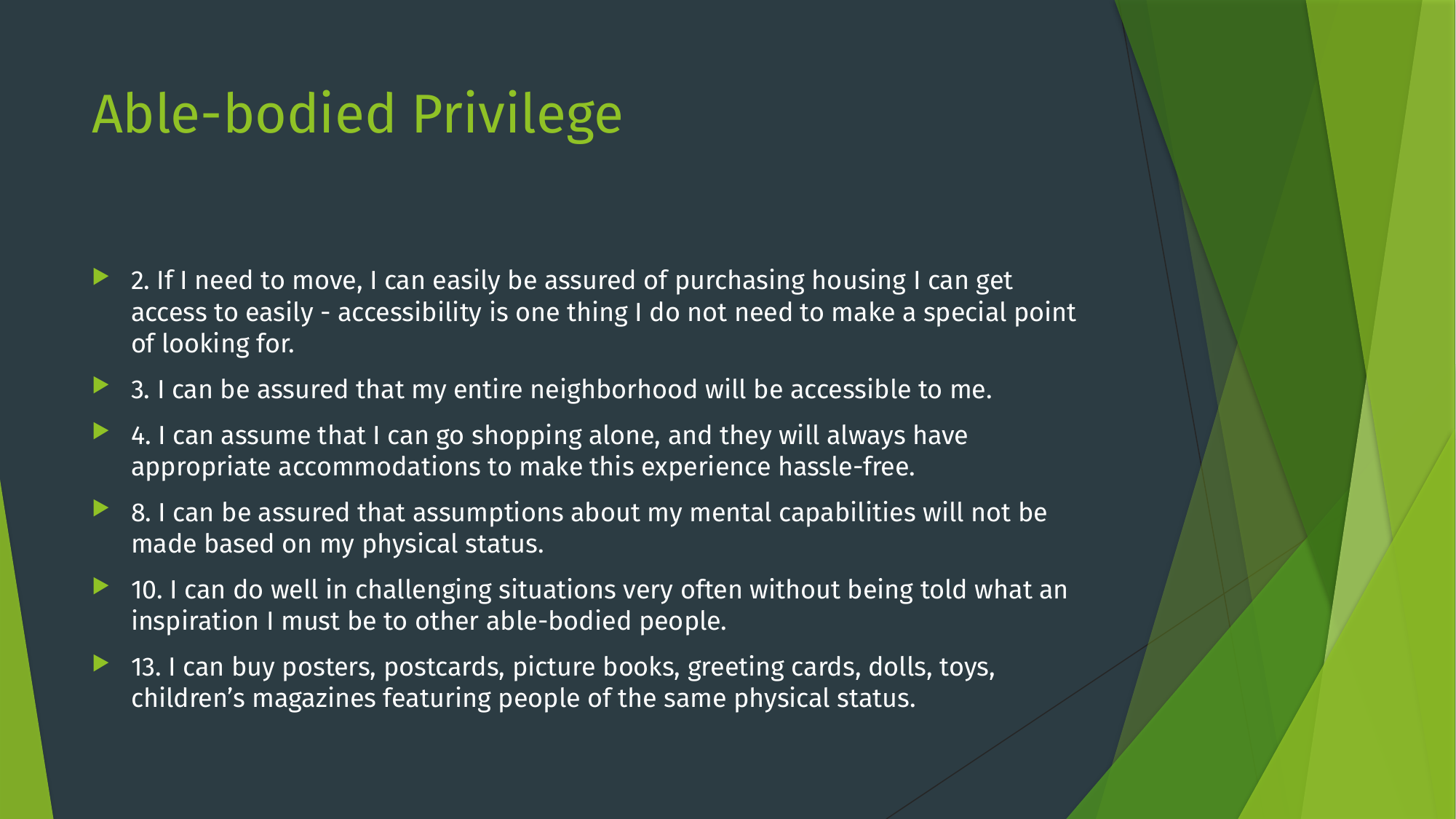

# Able-bodied Privilege
2. If I need to move, I can easily be assured of purchasing housing I can get access to easily - accessibility is one thing I do not need to make a special point of looking for.
3. I can be assured that my entire neighborhood will be accessible to me.
4. I can assume that I can go shopping alone, and they will always have appropriate accommodations to make this experience hassle-free.
8. I can be assured that assumptions about my mental capabilities will not be made based on my physical status.
10. I can do well in challenging situations very often without being told what an inspiration I must be to other able-bodied people.
13. I can buy posters, postcards, picture books, greeting cards, dolls, toys, children’s magazines featuring people of the same physical status.